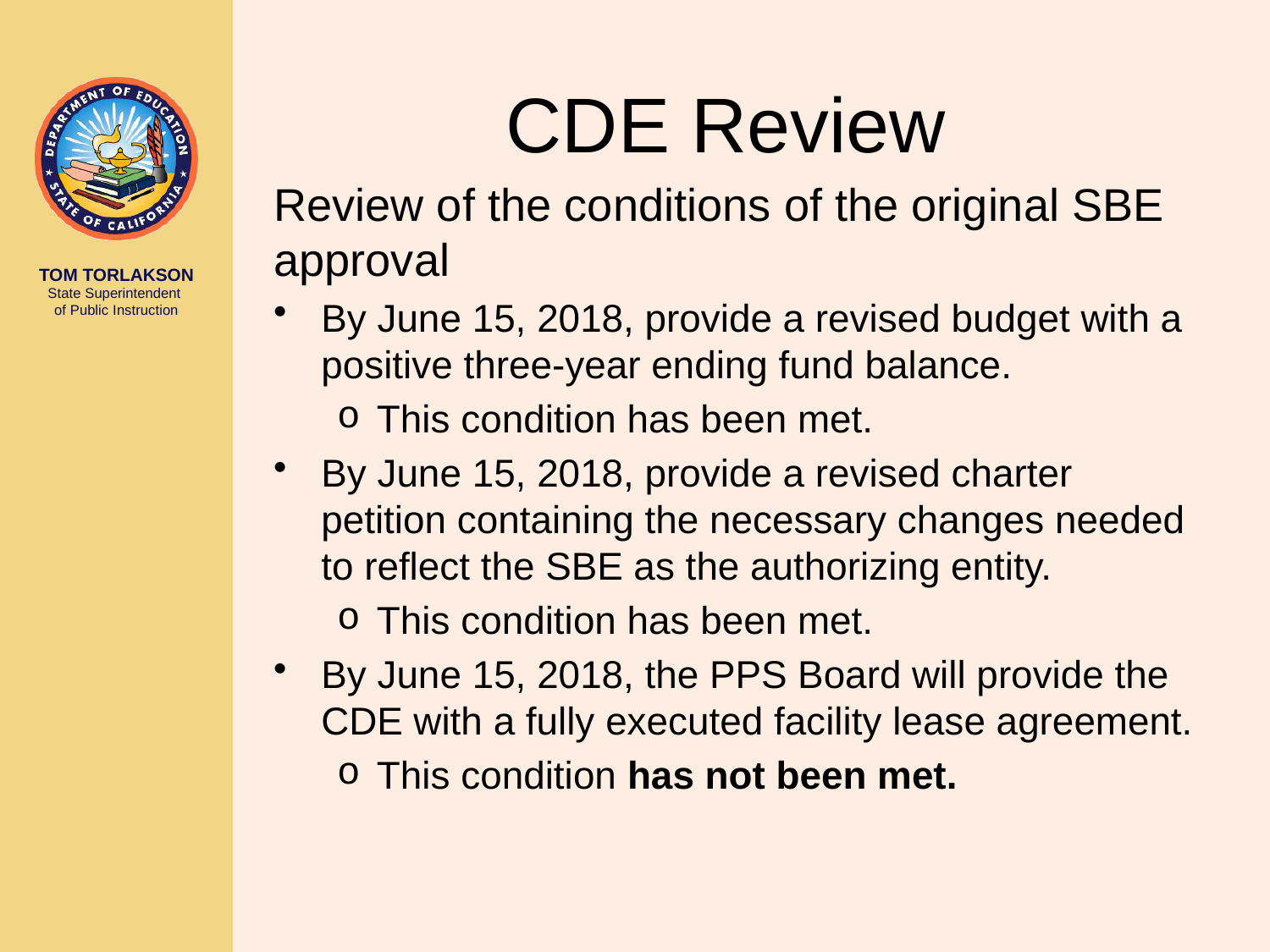

# CDE Review
Review of the conditions of the original SBE approval
By June 15, 2018, provide a revised budget with a positive three-year ending fund balance.
This condition has been met.
By June 15, 2018, provide a revised charter petition containing the necessary changes needed to reflect the SBE as the authorizing entity.
This condition has been met.
By June 15, 2018, the PPS Board will provide the CDE with a fully executed facility lease agreement.
This condition has not been met.